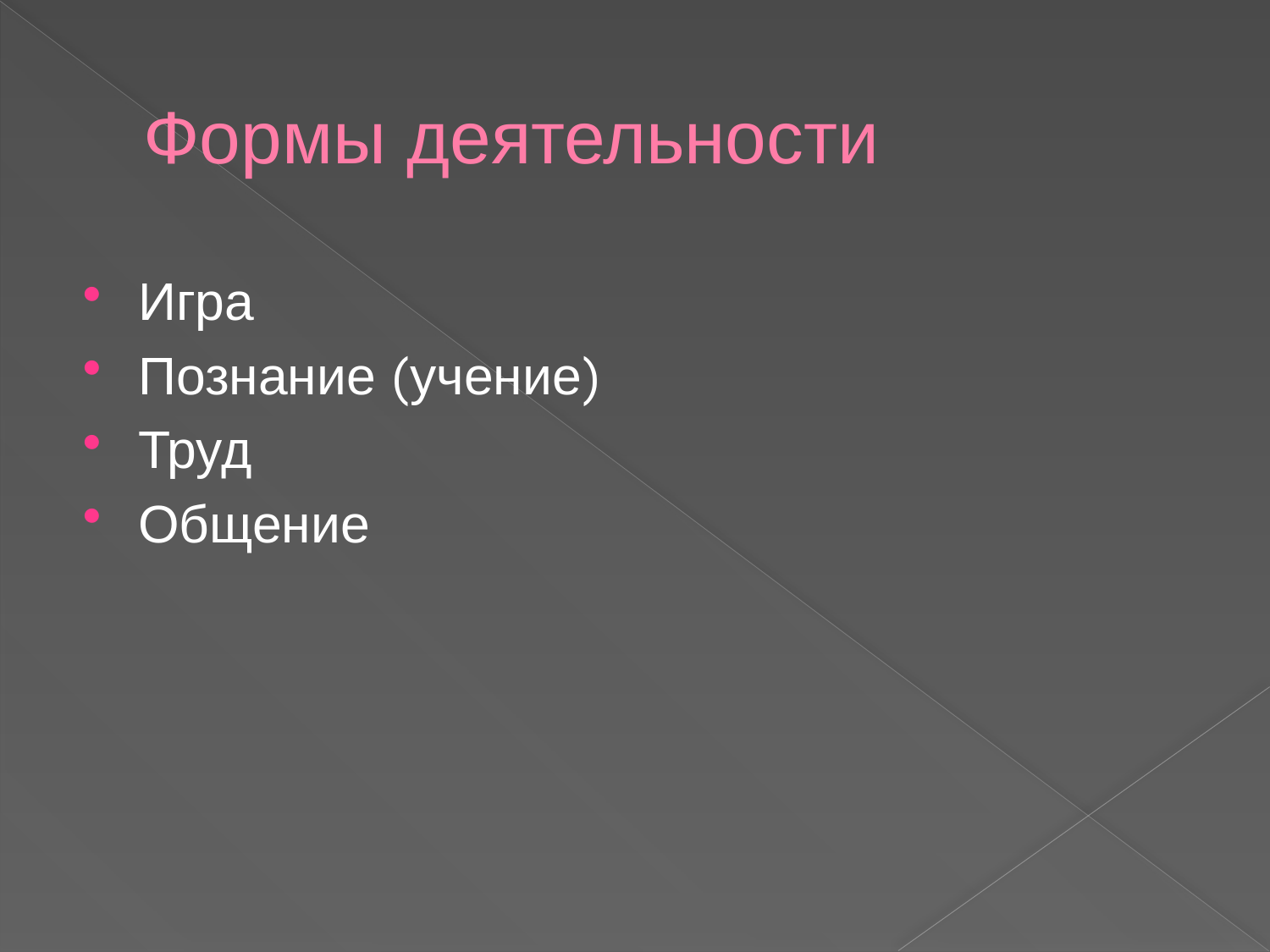

# Формы деятельности
Игра
Познание (учение)
Труд
Общение